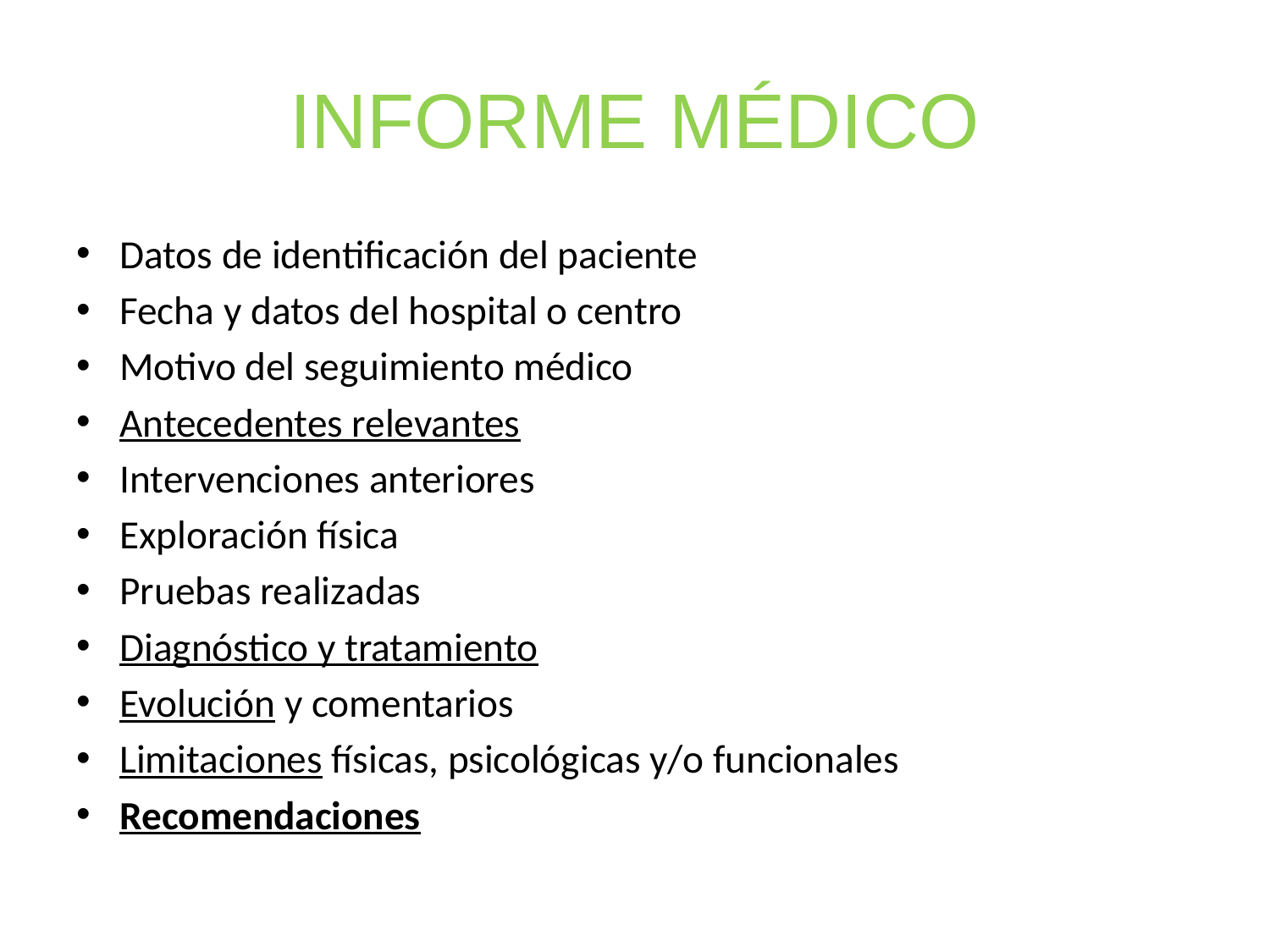

# INFORME MÉDICO
Datos de identificación del paciente
Fecha y datos del hospital o centro
Motivo del seguimiento médico
Antecedentes relevantes
Intervenciones anteriores
Exploración física
Pruebas realizadas
Diagnóstico y tratamiento
Evolución y comentarios
Limitaciones físicas, psicológicas y/o funcionales
Recomendaciones